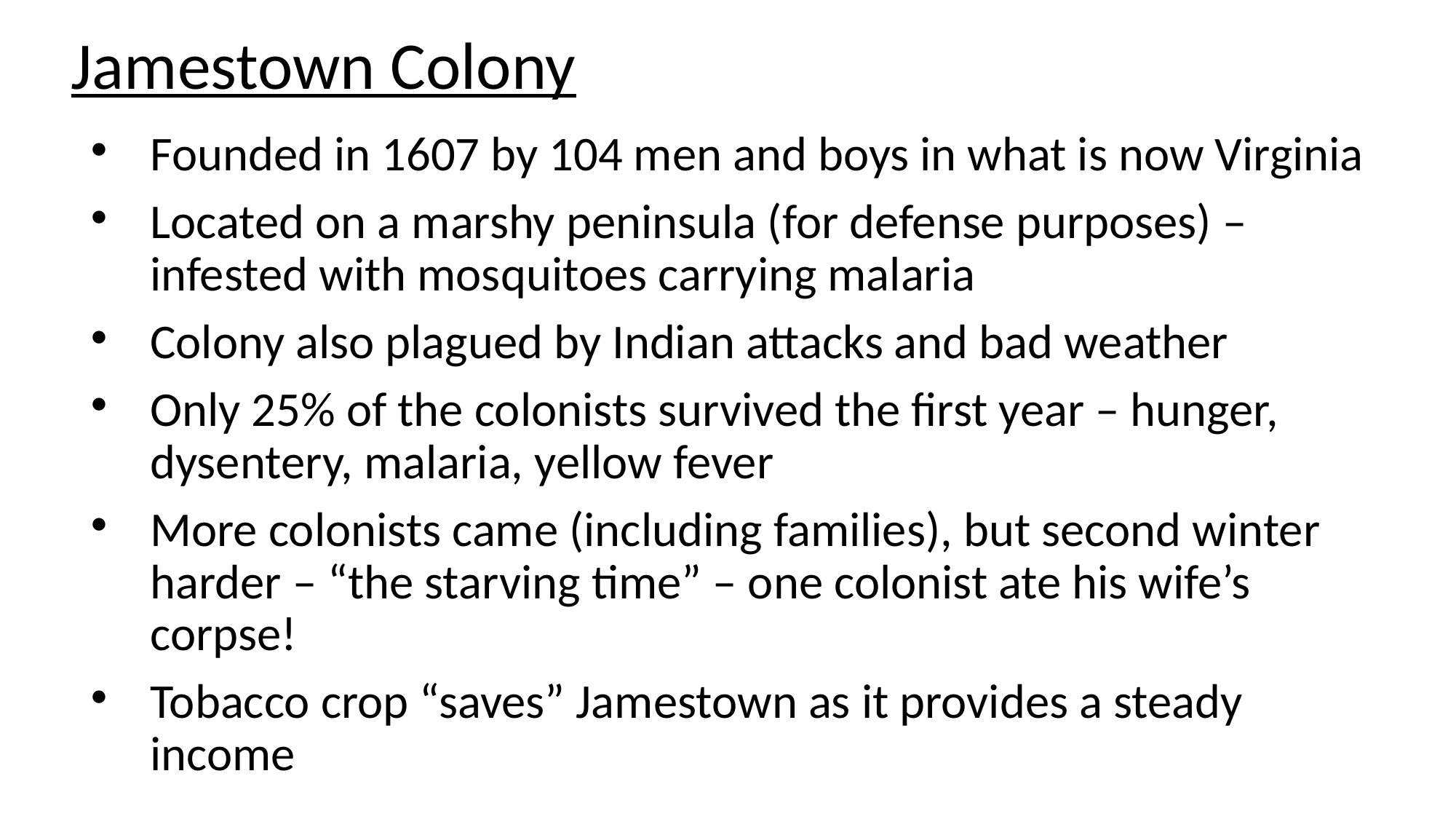

# Jamestown Colony
Founded in 1607 by 104 men and boys in what is now Virginia
Located on a marshy peninsula (for defense purposes) – infested with mosquitoes carrying malaria
Colony also plagued by Indian attacks and bad weather
Only 25% of the colonists survived the first year – hunger, dysentery, malaria, yellow fever
More colonists came (including families), but second winter harder – “the starving time” – one colonist ate his wife’s corpse!
Tobacco crop “saves” Jamestown as it provides a steady income